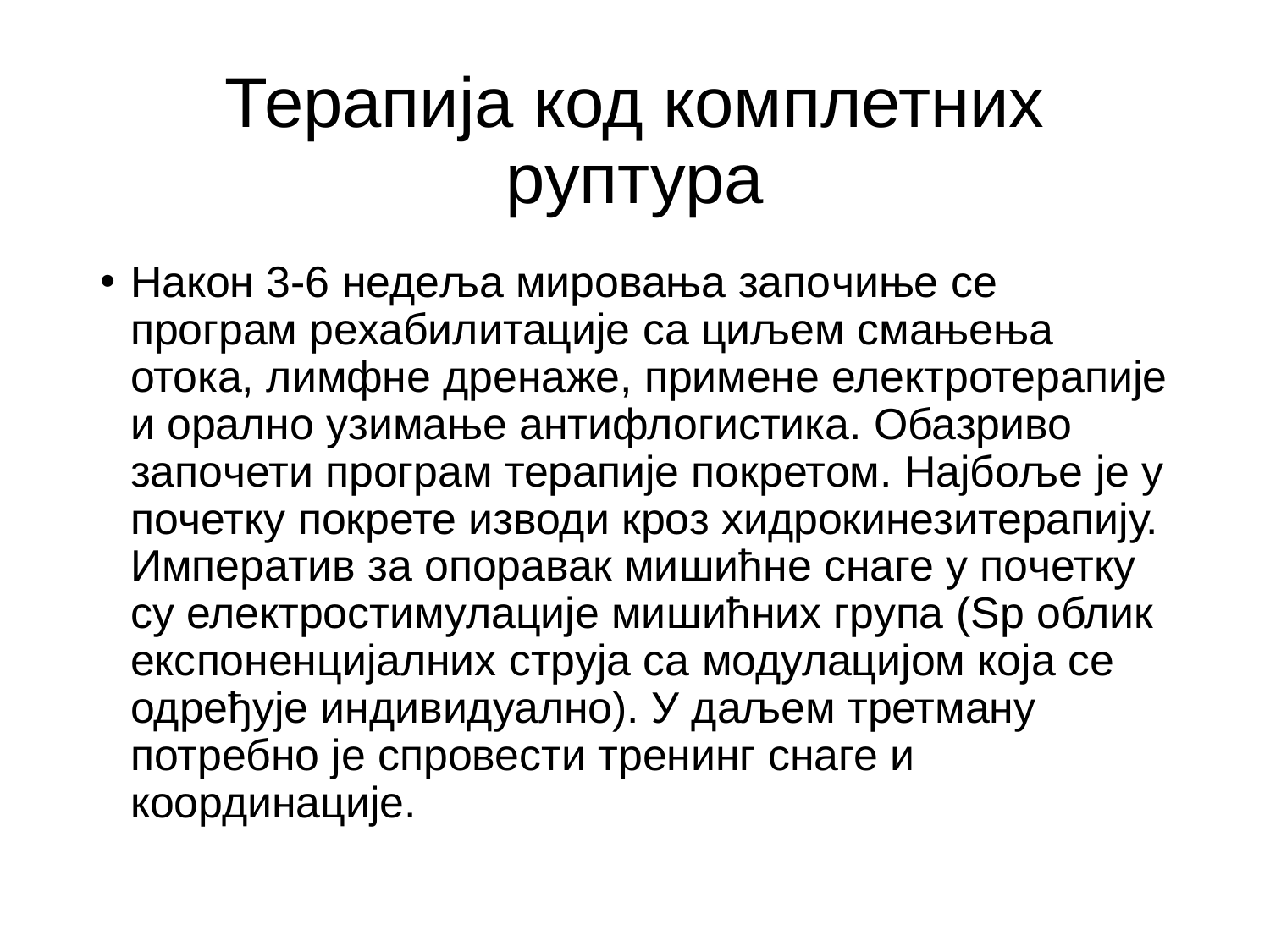

# Терапија код комплетних руптура
Након 3-6 недеља мировања започиње се програм рехабилитације са циљем смањења отока, лимфне дренаже, примене електротерапије и орално узимање антифлогистика. Обазриво започети програм терапије покретом. Најбоље је у почетку покрете изводи кроз хидрокинезитерапију. Императив за опоравак мишићне снаге у почетку су електростимулације мишићних група (Sp облик експоненцијалних струја са модулацијом која се одређује индивидуално). У даљем третману потребно је спровести тренинг снаге и координације.